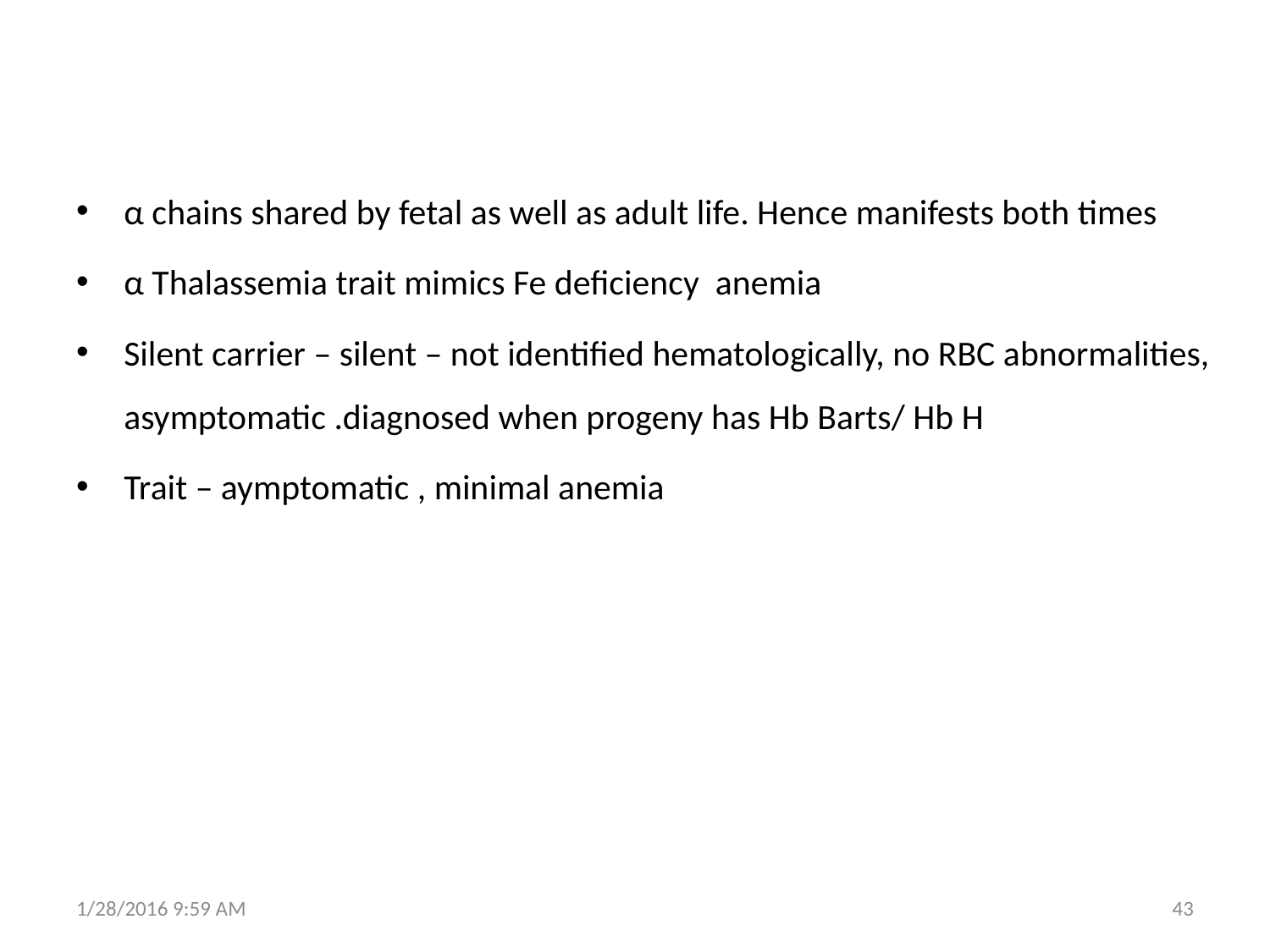

α chains shared by fetal as well as adult life. Hence manifests both times
α Thalassemia trait mimics Fe deficiency  anemia
Silent carrier – silent – not identified hematologically, no RBC abnormalities, asymptomatic .diagnosed when progeny has Hb Barts/ Hb H
Trait – aymptomatic , minimal anemia

1/28/2016 9:59 AM
43